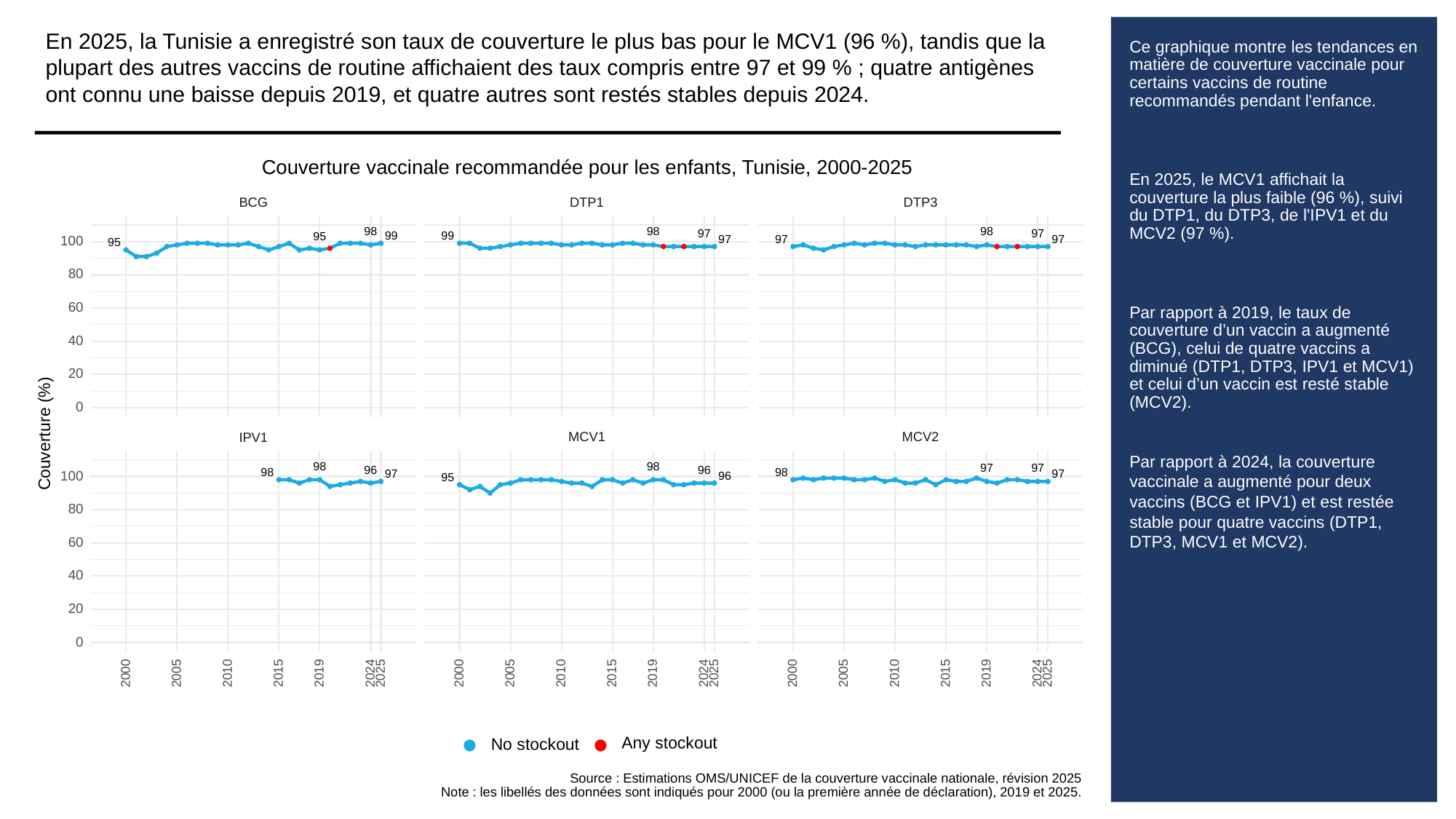

En 2025, la Tunisie a enregistré son taux de couverture le plus bas pour le MCV1 (96 %), tandis que la plupart des autres vaccins de routine affichaient des taux compris entre 97 et 99 % ; quatre antigènes ont connu une baisse depuis 2019, et quatre autres sont restés stables depuis 2024.
# Ce graphique montre les tendances en matière de couverture vaccinale pour certains vaccins de routine recommandés pendant l'enfance.

En 2025, le MCV1 affichait la couverture la plus faible (96 %), suivi du DTP1, du DTP3, de l'IPV1 et du MCV2 (97 %).

Par rapport à 2019, le taux de couverture d’un vaccin a augmenté (BCG), celui de quatre vaccins a diminué (DTP1, DTP3, IPV1 et MCV1) et celui d’un vaccin est resté stable (MCV2).

Par rapport à 2024, la couverture vaccinale a augmenté pour deux vaccins (BCG et IPV1) et est restée stable pour quatre vaccins (DTP1, DTP3, MCV1 et MCV2).

Couverture vaccinale recommandée pour les enfants, Tunisie, 2000-2025
BCG
DTP3
DTP1

98
98
98
97
97
99
99
95
97
97
97
100
95

80

60

40

20

0

Couverture (%)
MCV1
MCV2
IPV1

98
98
97
97
96
96
98
98
97
97
100
96
95

80

60

40

20

0

2000
2005
2010
2015
2019
2024
2025
2000
2005
2010
2015
2019
2024
2025
2000
2005
2010
2015
2019
2024
2025
Any stockout
No stockout

Source : Estimations OMS/UNICEF de la couverture vaccinale nationale, révision 2025
Note : les libellés des données sont indiqués pour 2000 (ou la première année de déclaration), 2019 et 2025.